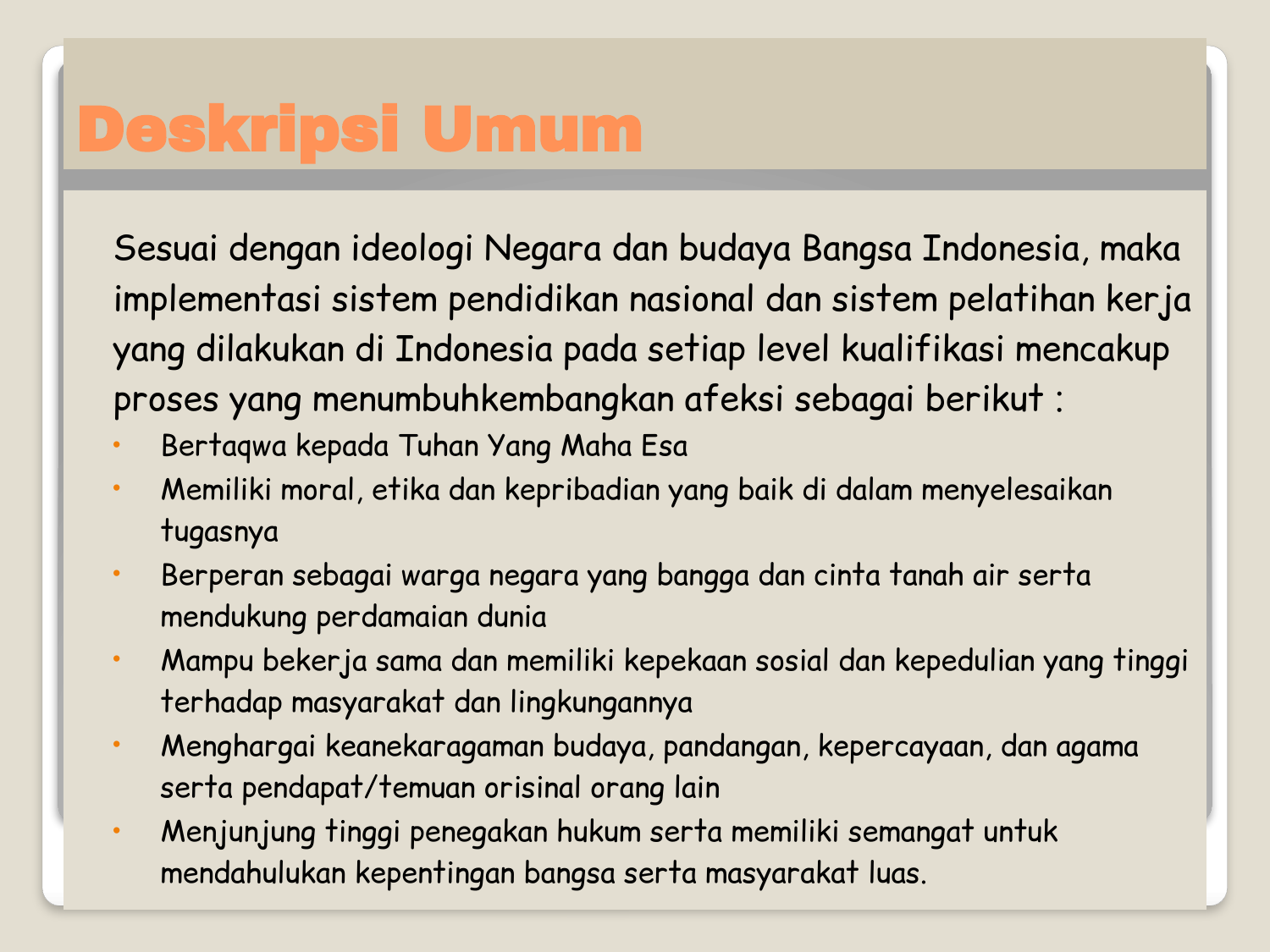

# Deskripsi Umum
Sesuai dengan ideologi Negara dan budaya Bangsa Indonesia, maka implementasi sistem pendidikan nasional dan sistem pelatihan kerja yang dilakukan di Indonesia pada setiap level kualifikasi mencakup proses yang menumbuhkembangkan afeksi sebagai berikut :
Bertaqwa kepada Tuhan Yang Maha Esa
Memiliki moral, etika dan kepribadian yang baik di dalam menyelesaikan tugasnya
Berperan sebagai warga negara yang bangga dan cinta tanah air serta mendukung perdamaian dunia
Mampu bekerja sama dan memiliki kepekaan sosial dan kepedulian yang tinggi terhadap masyarakat dan lingkungannya
Menghargai keanekaragaman budaya, pandangan, kepercayaan, dan agama serta pendapat/temuan orisinal orang lain
Menjunjung tinggi penegakan hukum serta memiliki semangat untuk mendahulukan kepentingan bangsa serta masyarakat luas.